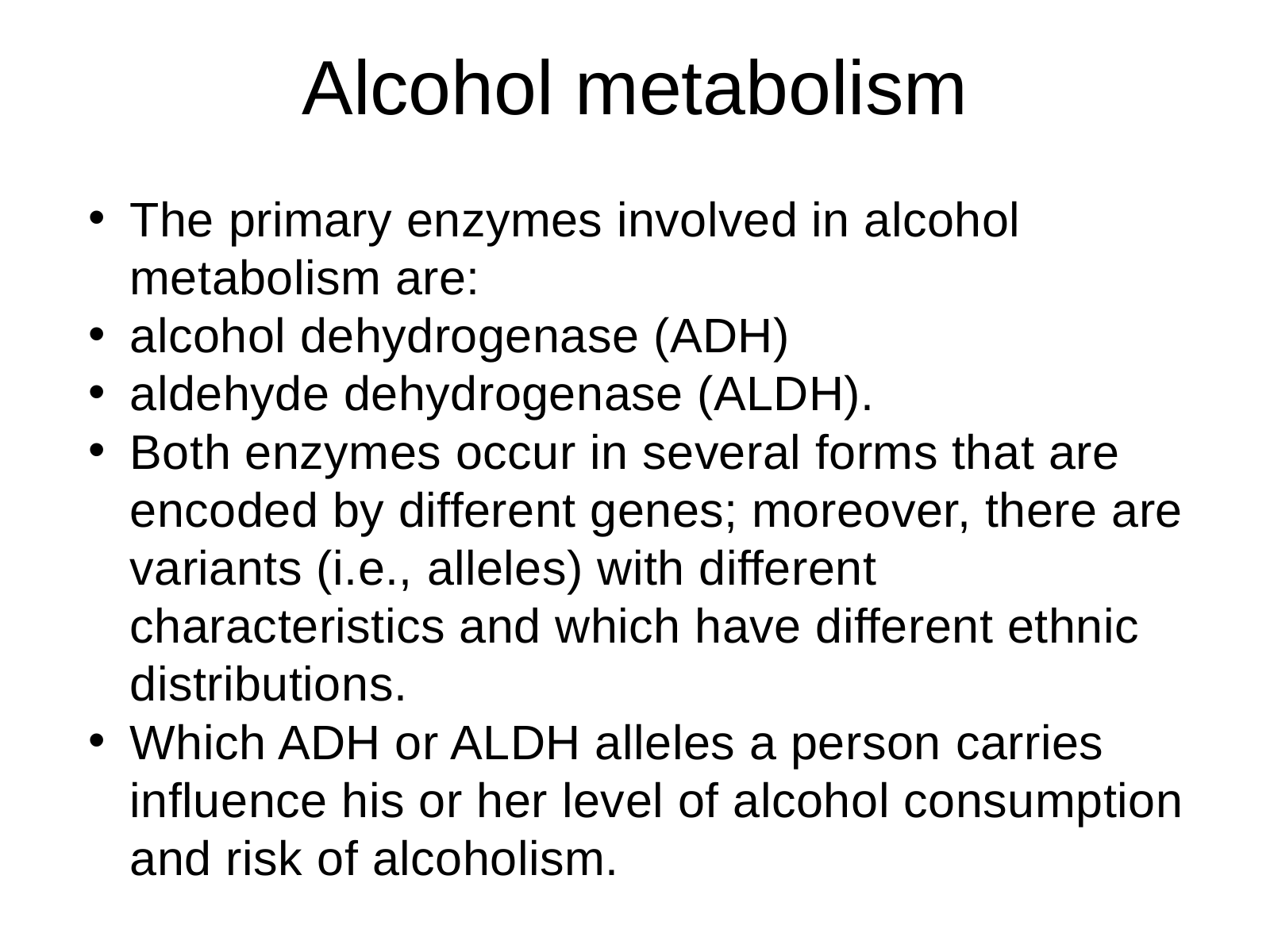

Alcohol metabolism
The primary enzymes involved in alcohol metabolism are:
alcohol dehydrogenase (ADH)
aldehyde dehydrogenase (ALDH).
Both enzymes occur in several forms that are encoded by different genes; moreover, there are variants (i.e., alleles) with different characteristics and which have different ethnic distributions.
Which ADH or ALDH alleles a person carries influence his or her level of alcohol consumption and risk of alcoholism.